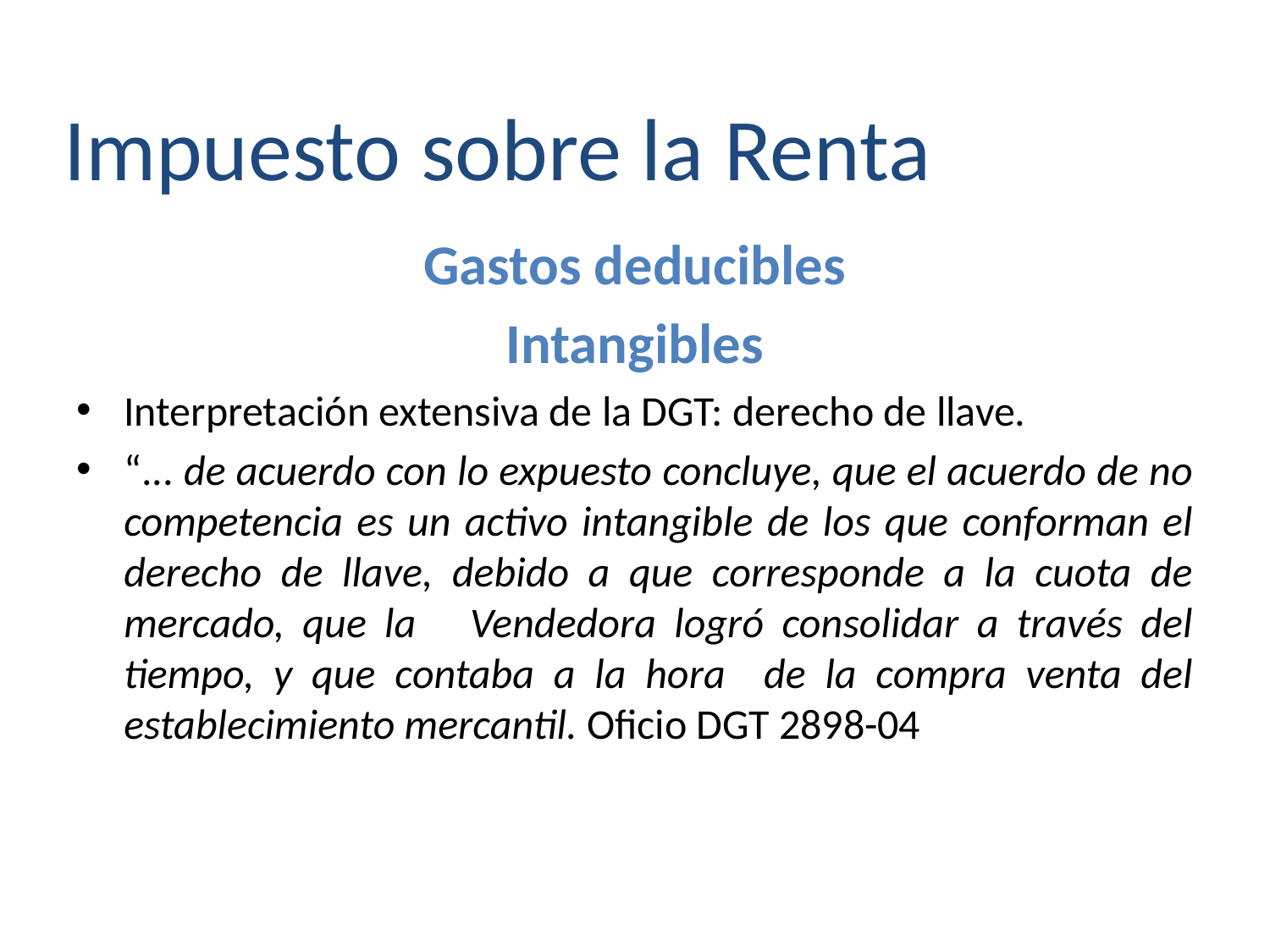

Impuesto sobre la Renta
Gastos deducibles
Intangibles
Interpretación extensiva de la DGT: derecho de llave.
“... de acuerdo con lo expuesto concluye, que el acuerdo de no competencia es un activo intangible de los que conforman el derecho de llave, debido a que corresponde a la cuota de mercado, que la   Vendedora logró consolidar a través del tiempo, y que contaba a la hora  de la compra venta del establecimiento mercantil. Oficio DGT 2898-04